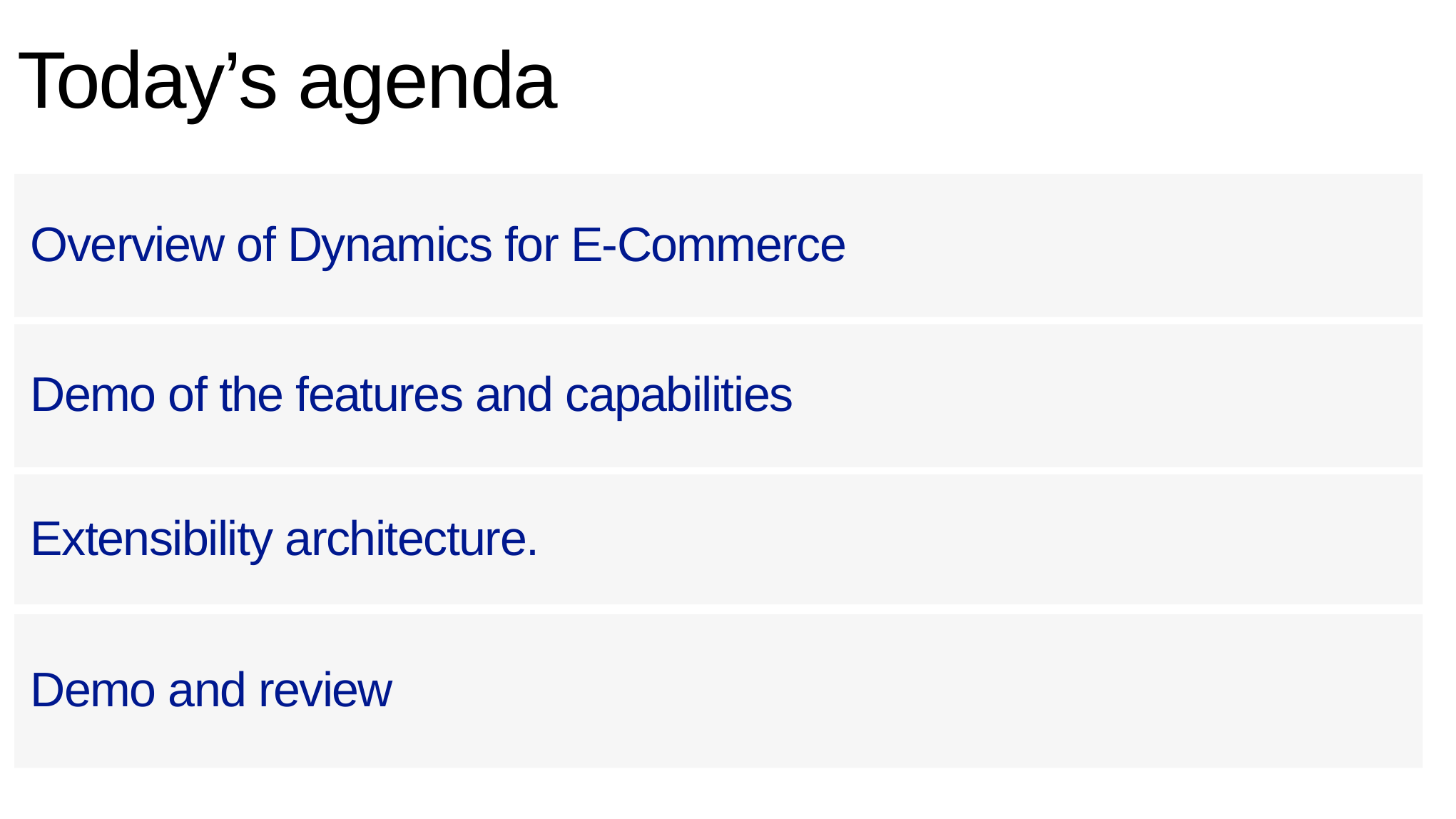

# Today’s agenda
Overview of Dynamics for E-Commerce
Demo of the features and capabilities
Extensibility architecture.
Demo and review